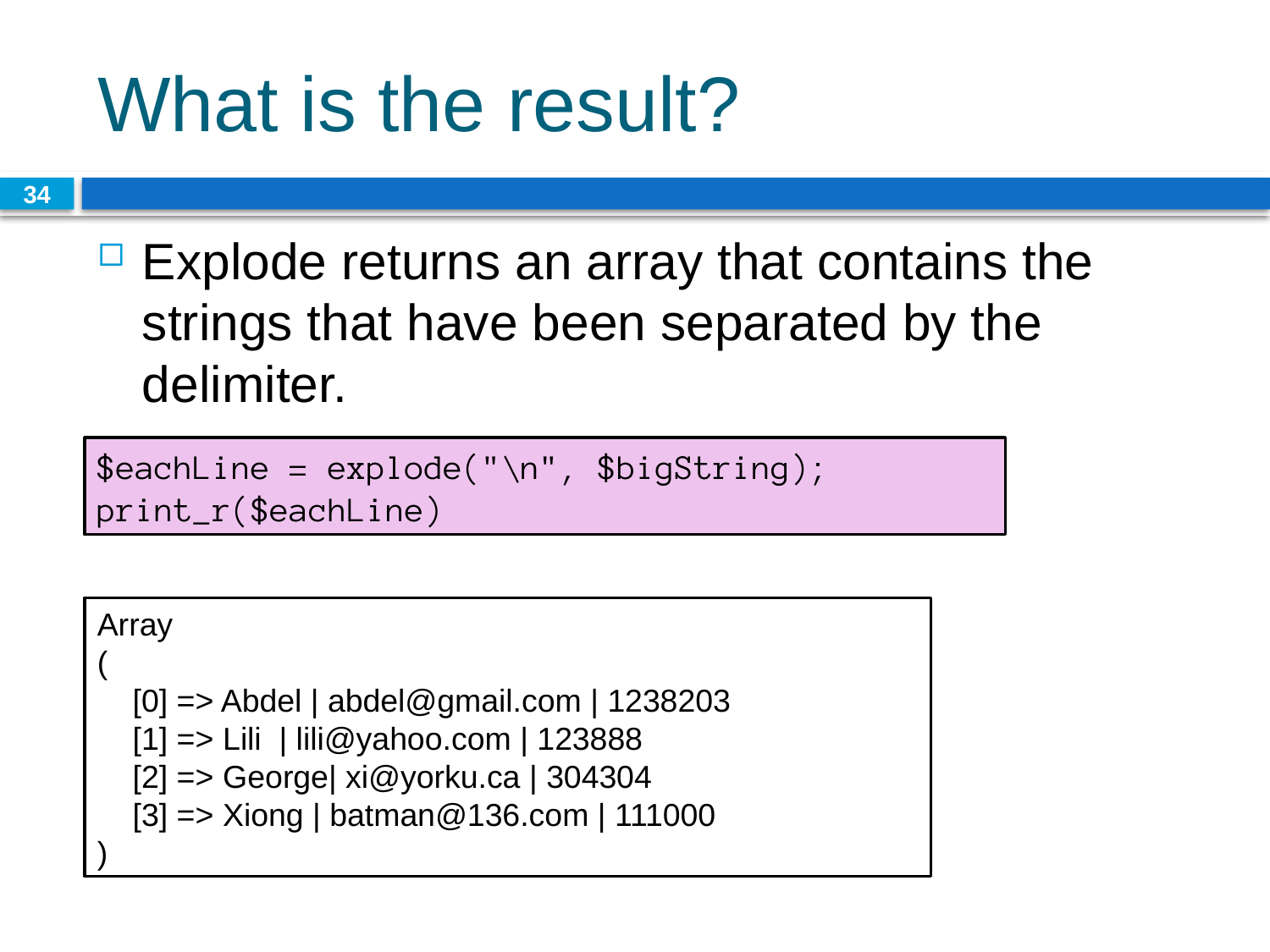

# What is the result?
34
Explode returns an array that contains the strings that have been separated by the delimiter.
$eachLine = explode("\n", $bigString);
print_r($eachLine)
Array
(
    [0] => Abdel | abdel@gmail.com | 1238203
    [1] => Lili  | lili@yahoo.com | 123888
    [2] => George| xi@yorku.ca | 304304
    [3] => Xiong | batman@136.com | 111000
)